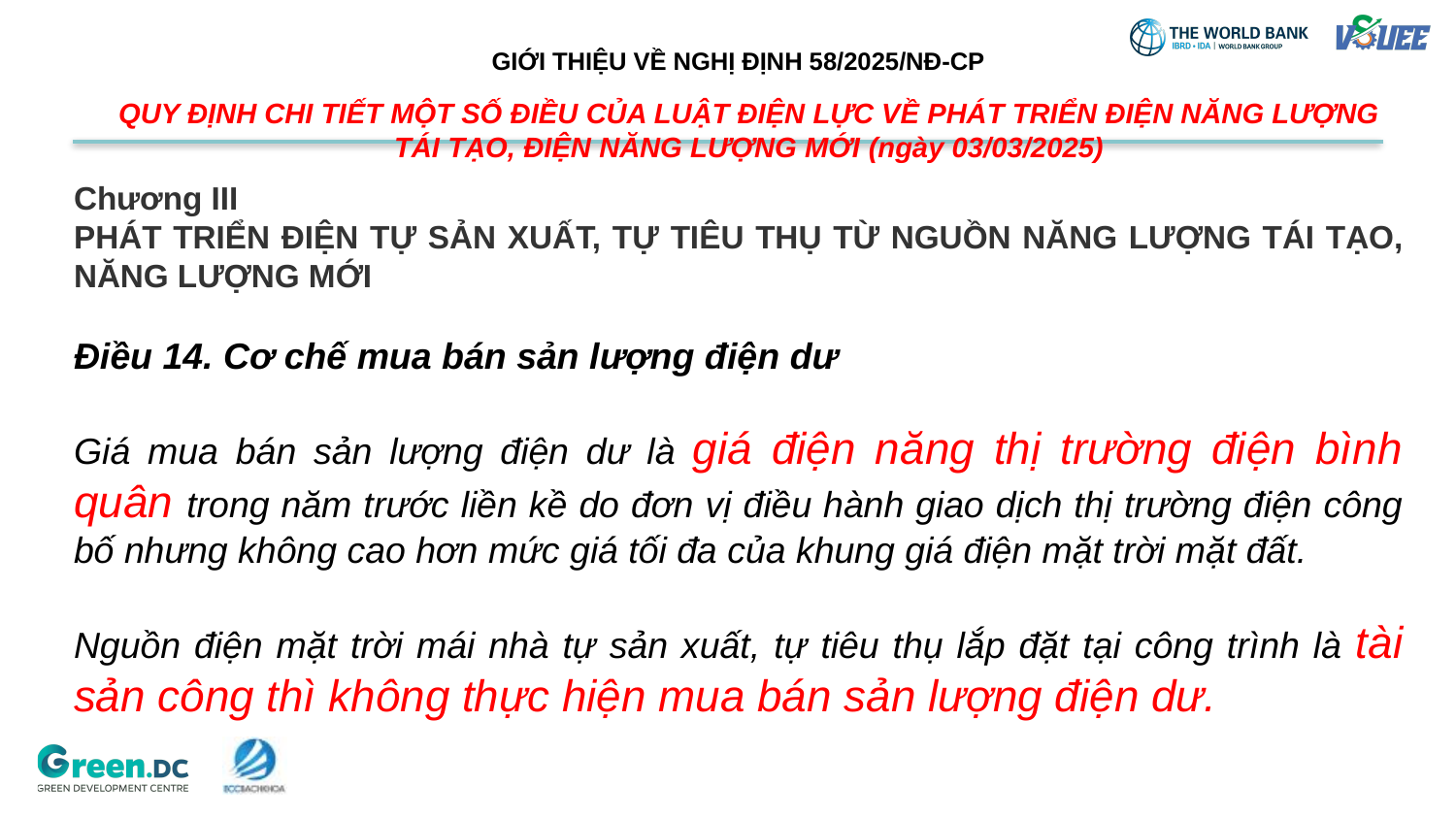

# GIỚI THIỆU VỀ NGHỊ ĐỊNH 58/2025/NĐ-CP
QUY ĐỊNH CHI TIẾT MỘT SỐ ĐIỀU CỦA LUẬT ĐIỆN LỰC VỀ PHÁT TRIỂN ĐIỆN NĂNG LƯỢNG TÁI TẠO, ĐIỆN NĂNG LƯỢNG MỚI (ngày 03/03/2025)
Chương III
PHÁT TRIỂN ĐIỆN TỰ SẢN XUẤT, TỰ TIÊU THỤ TỪ NGUỒN NĂNG LƯỢNG TÁI TẠO, NĂNG LƯỢNG MỚI

Điều 14. Cơ chế mua bán sản lượng điện dư

Giá mua bán sản lượng điện dư là giá điện năng thị trường điện bình quân trong năm trước liền kề do đơn vị điều hành giao dịch thị trường điện công bố nhưng không cao hơn mức giá tối đa của khung giá điện mặt trời mặt đất.

Nguồn điện mặt trời mái nhà tự sản xuất, tự tiêu thụ lắp đặt tại công trình là tài sản công thì không thực hiện mua bán sản lượng điện dư.